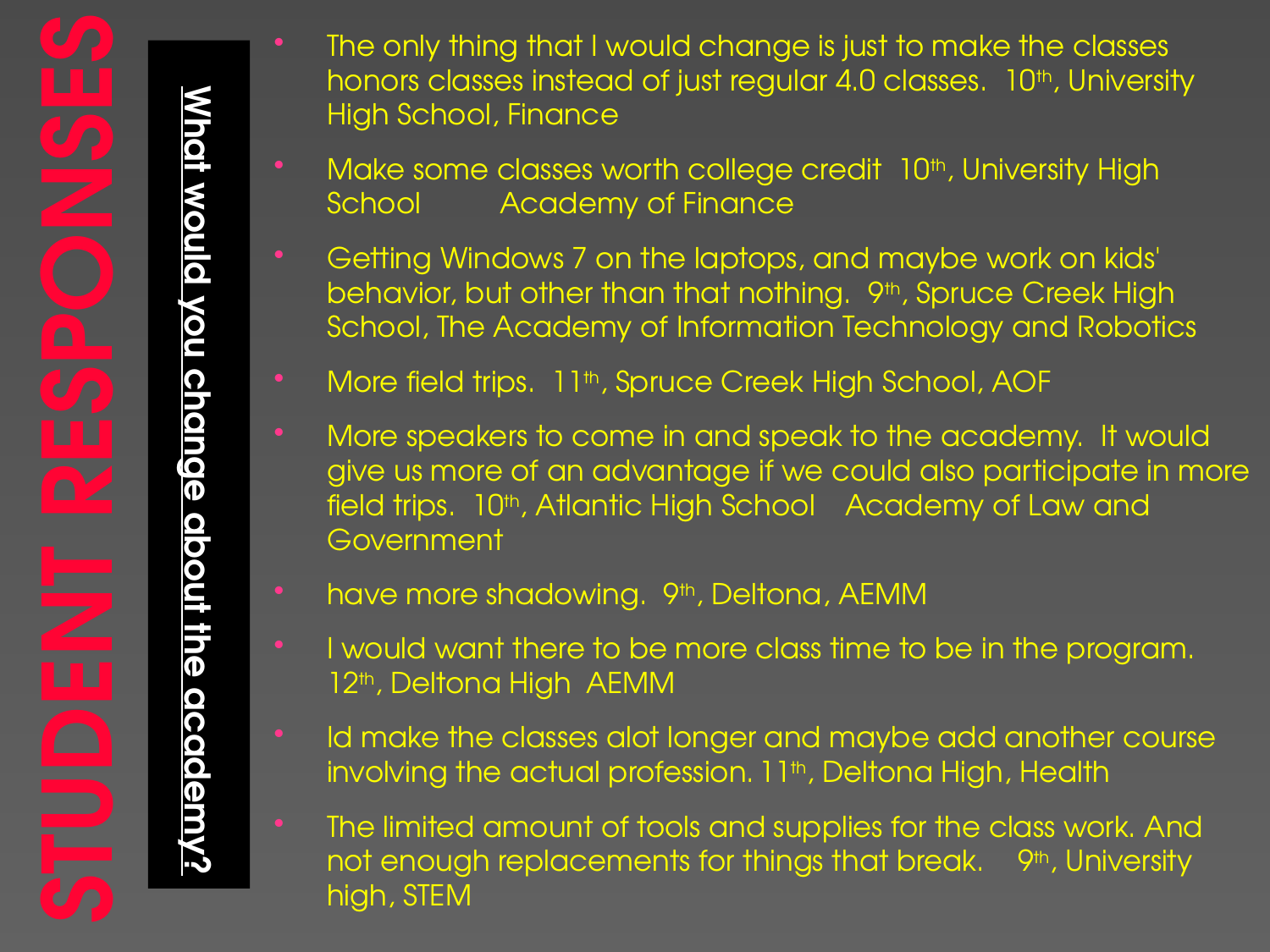

The only thing that I would change is just to make the classes honors classes instead of just regular 4.0 classes.  10th, University High School, Finance
Make some classes worth college credit  10th, University High School	Academy of Finance
Getting Windows 7 on the laptops, and maybe work on kids' behavior, but other than that nothing.  9th, Spruce Creek High School, The Academy of Information Technology and Robotics
More field trips.  11th, Spruce Creek High School, AOF
More speakers to come in and speak to the academy.  It would give us more of an advantage if we could also participate in more field trips.  10th, Atlantic High School	Academy of Law and Government
have more shadowing.  9th, Deltona, AEMM
I would want there to be more class time to be in the program.  12th, Deltona High	AEMM
Id make the classes alot longer and maybe add another course involving the actual profession.	11th, Deltona High, Health
The limited amount of tools and supplies for the class work. And not enough replacements for things that break.	9th, University high, STEM

What would you change about the academy?
STUDENT RESPONSES